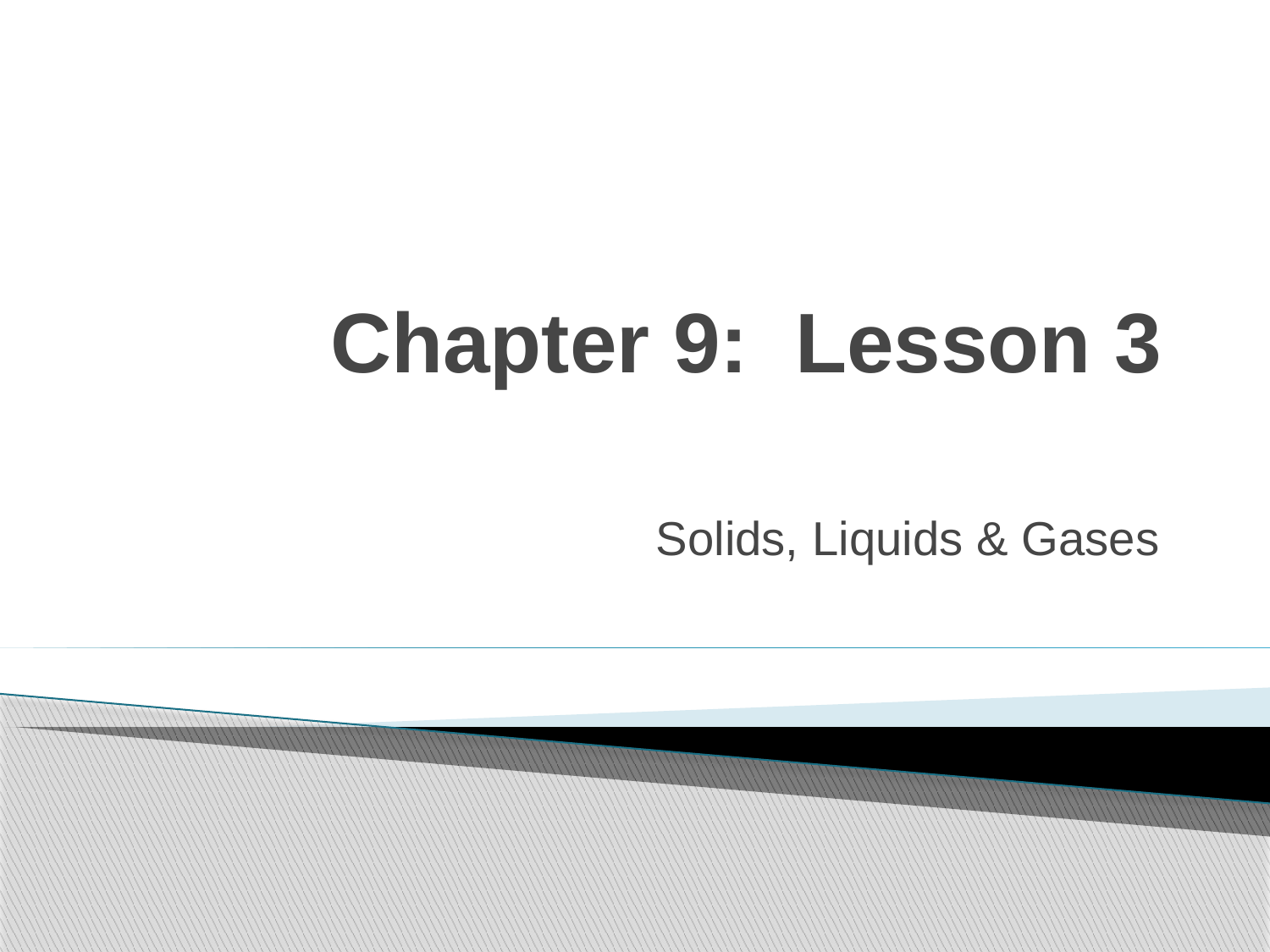

# Chapter 9:  Lesson 3
Solids, Liquids & Gases